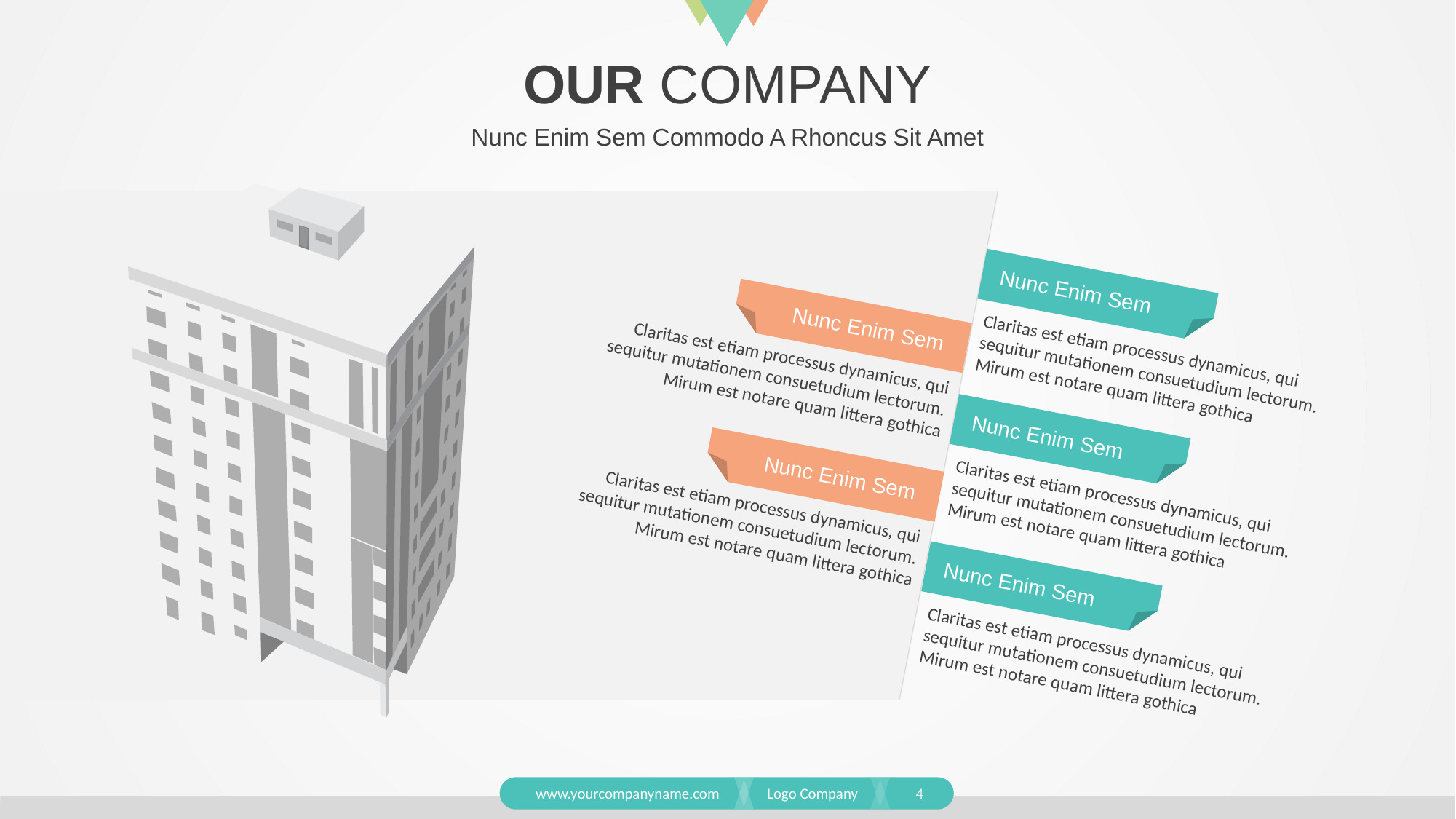

# OUR COMPANY
Nunc Enim Sem Commodo A Rhoncus Sit Amet

Nunc Enim Sem
Claritas est etiam processus dynamicus, qui sequitur mutationem consuetudium lectorum. Mirum est notare quam littera gothica

Nunc Enim Sem
Claritas est etiam processus dynamicus, qui sequitur mutationem consuetudium lectorum. Mirum est notare quam littera gothica

Nunc Enim Sem
Claritas est etiam processus dynamicus, qui sequitur mutationem consuetudium lectorum. Mirum est notare quam littera gothica

Nunc Enim Sem
Claritas est etiam processus dynamicus, qui sequitur mutationem consuetudium lectorum. Mirum est notare quam littera gothica

Nunc Enim Sem
Claritas est etiam processus dynamicus, qui sequitur mutationem consuetudium lectorum. Mirum est notare quam littera gothica
4